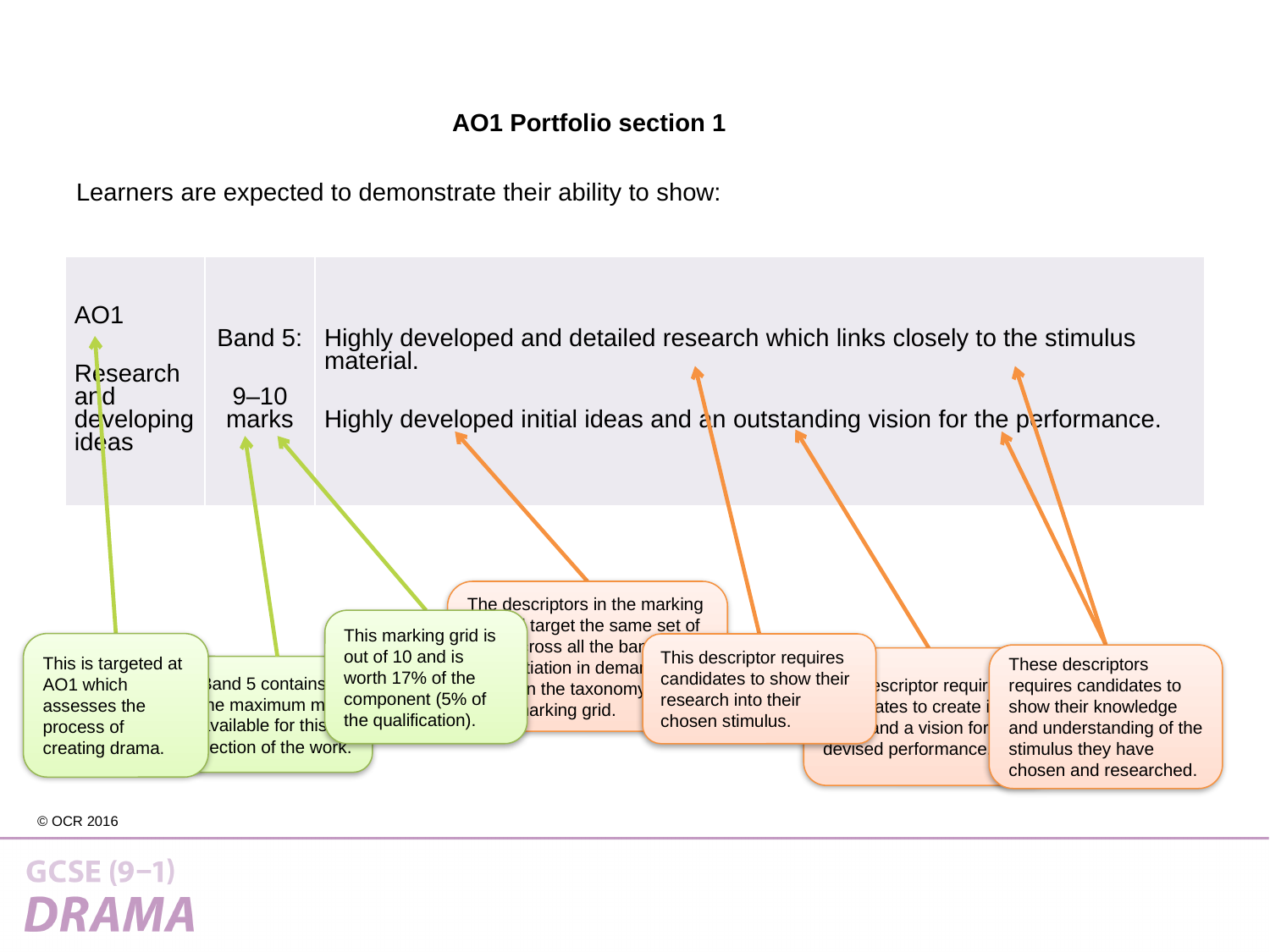

AO1 Portfolio section 1

Learners are expected to demonstrate their ability to show:

| AO1 Research and developing ideas | Band 5: 9–10 marks | Highly developed and detailed research which links closely to the stimulus material. Highly developed initial ideas and an outstanding vision for the performance. |
| --- | --- | --- |
The descriptors in the marking grid will target the same set of skills across all the bands. The differentiation in demand is mainly in the taxonomy used in the marking grid.
This marking grid is out of 10 and is worth 17% of the component (5% of the qualification).
This is targeted at AO1 which assesses the process of creating drama.
This descriptor requires candidates to show their research into their chosen stimulus.
These descriptors requires candidates to show their knowledge  and understanding of the stimulus they have chosen and researched.
This descriptor requires candidates to create initial ideas and a vision for their devised performance.
Band 5 contains the maximum mark available for this section of the work.